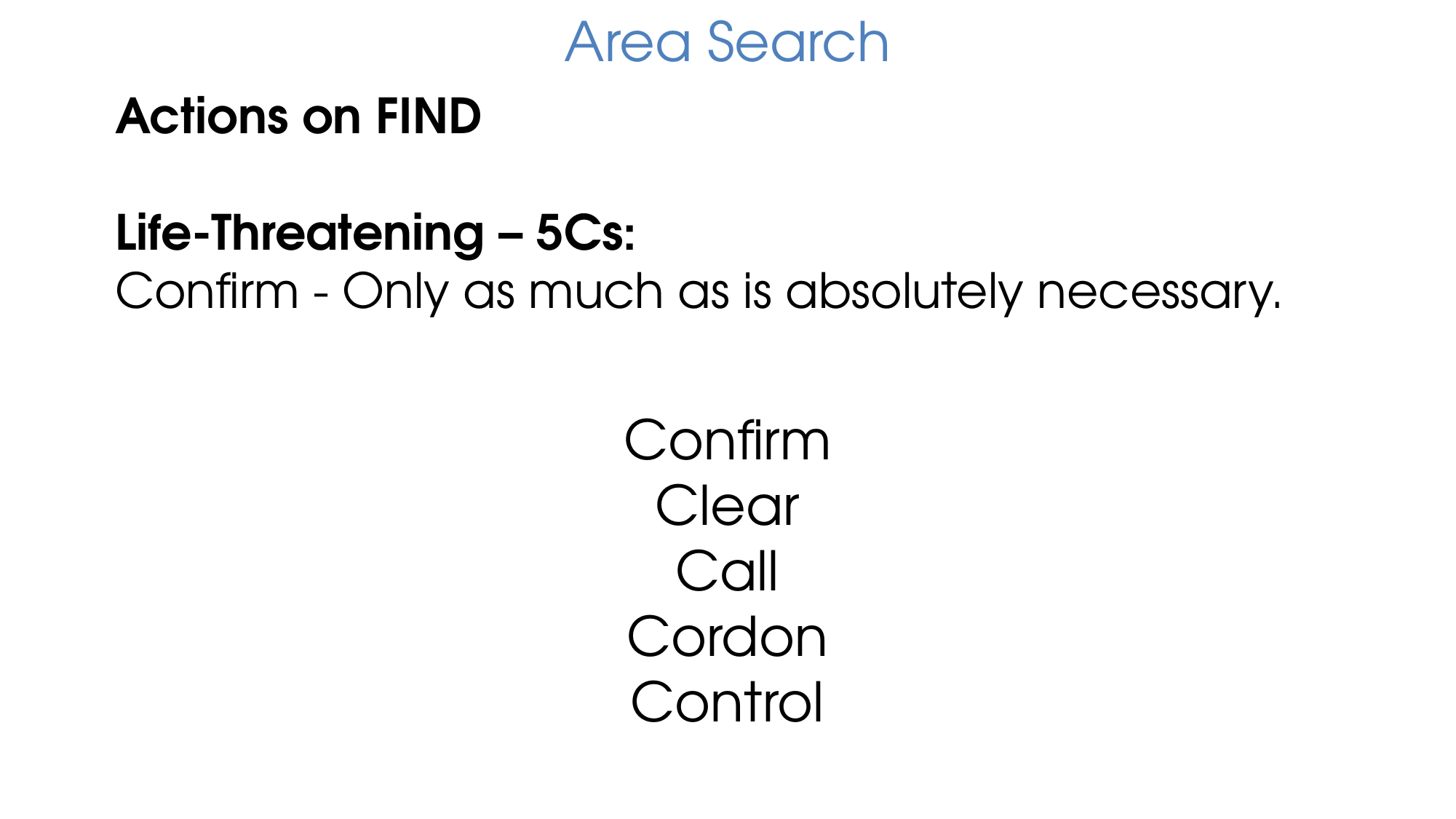

Area Search

Actions on FIND

Life-Threatening – 5Cs:
Confirm - Only as much as is absolutely necessary.

Confirm
Clear
Call
Cordon
Control